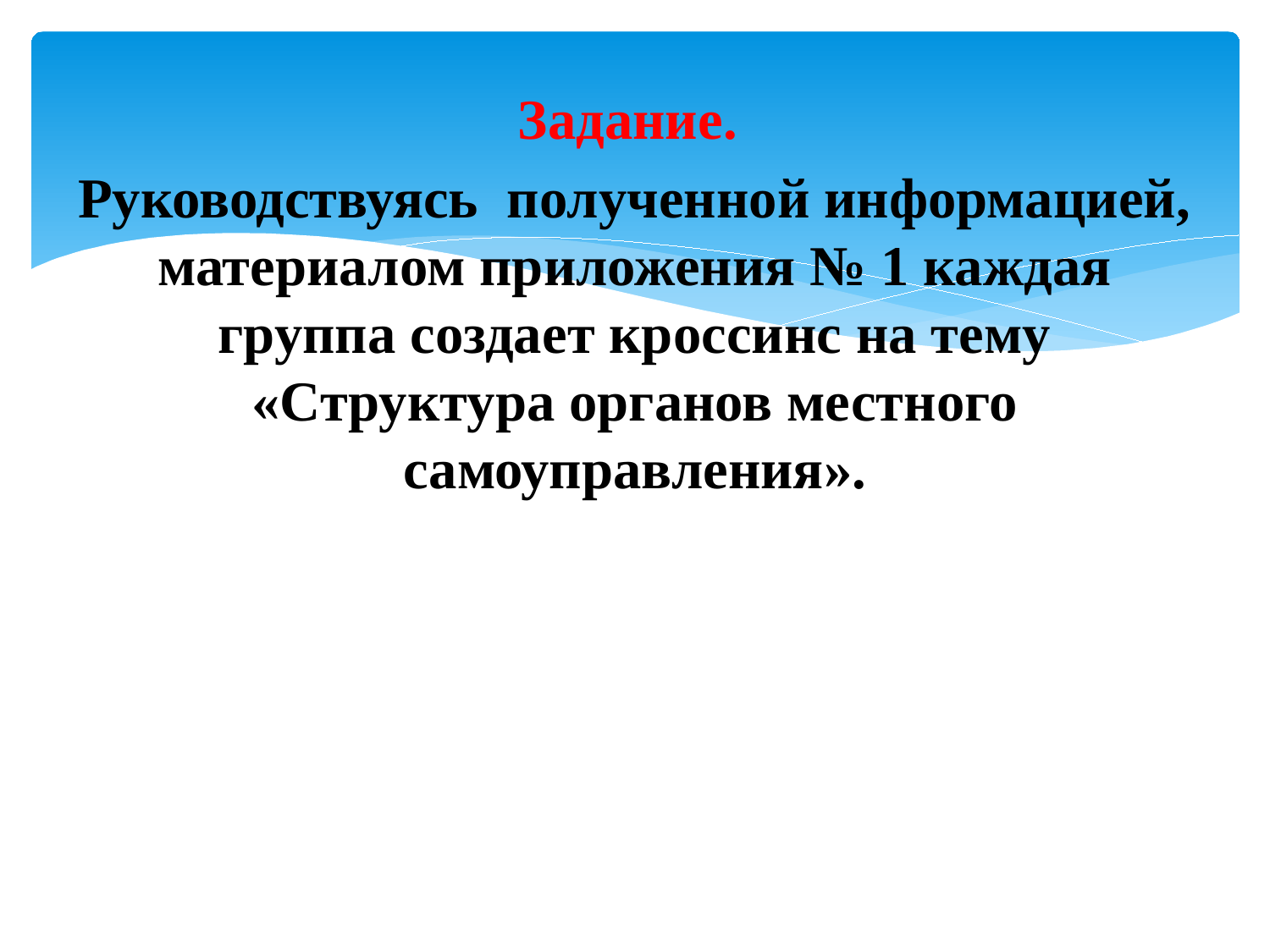

Задание.
Руководствуясь  полученной информацией, материалом приложения № 1 каждая группа создает кроссинс на тему «Структура органов местного самоуправления».
#